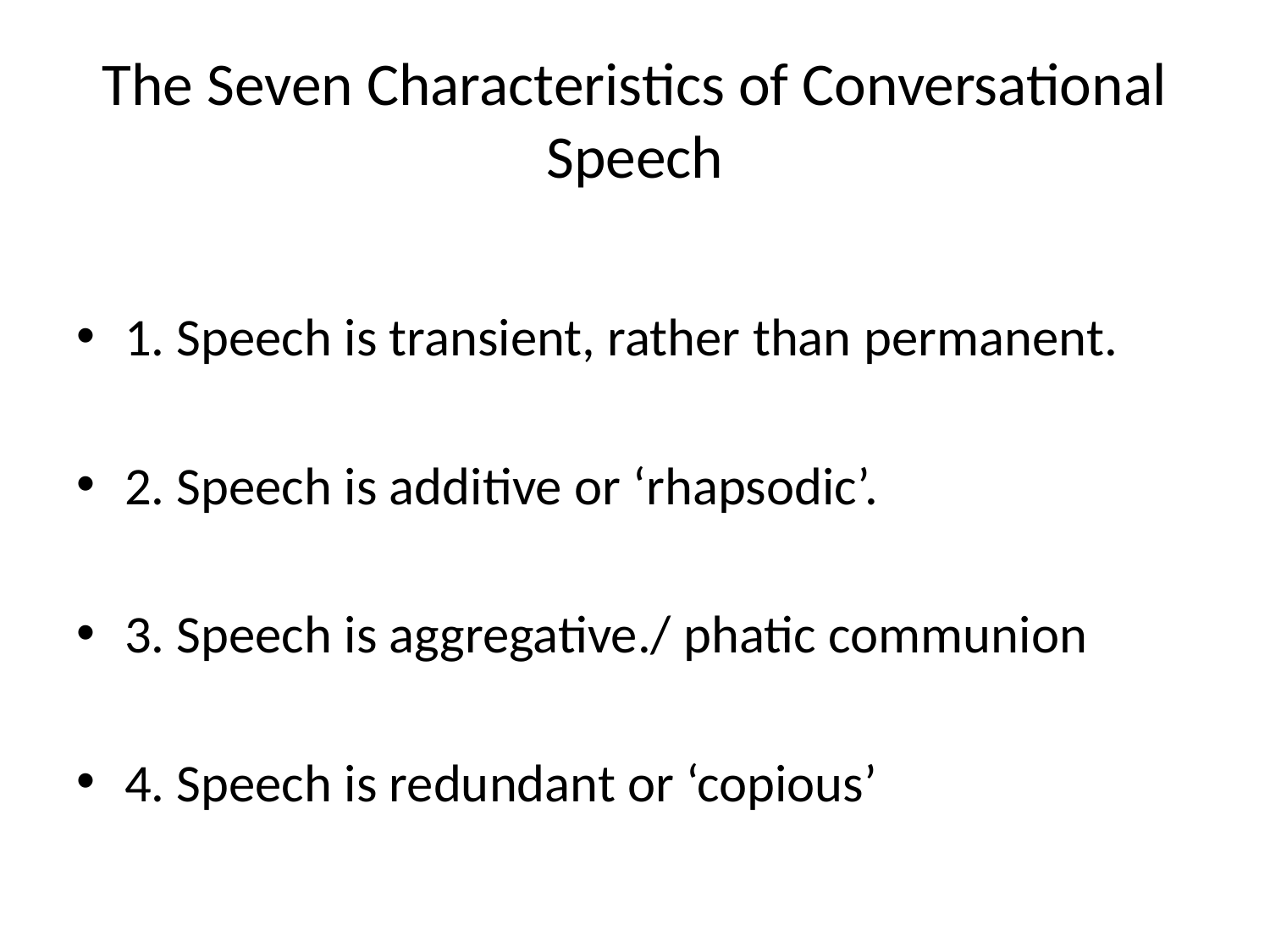

# The Seven Characteristics of Conversational Speech

1. Speech is transient, rather than permanent.

2. Speech is additive or ‘rhapsodic’.

3. Speech is aggregative./ phatic communion

4. Speech is redundant or ‘copious’